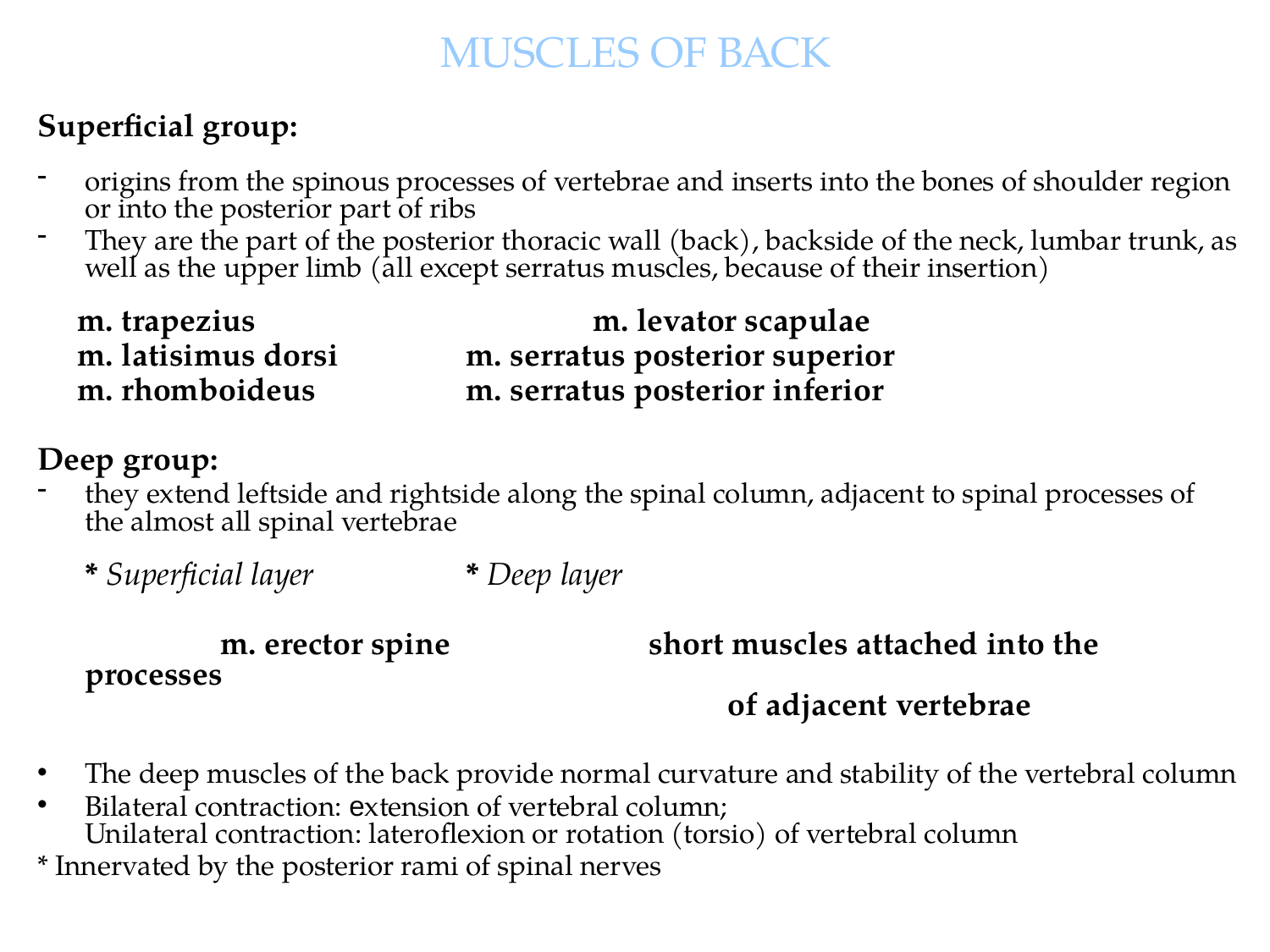

MUSCLES OF BACK
Superficial group:

origins from the spinous processes of vertebrae and inserts into the bones of shoulder region or into the posterior part of ribs
They are the part of the posterior thoracic wall (back), backside of the neck, lumbar trunk, as well as the upper limb (all except serratus muscles, because of their insertion)

     m. trapezius			m. levator scapulae
     m. latisimus dorsi		m. serratus posterior superior
     m. rhomboideus		m. serratus posterior inferior

Deep group:
they extend leftside and rightside along the spinal column, adjacent to spinal processes of the almost all spinal vertebrae

	* Superficial layer		* Deep layer

  		 m. erector spine		       short muscles attached into the processes
					 of adjacent vertebrae

The deep muscles of the back provide normal curvature and stability of the vertebral column
Bilateral contraction: еxtension of vertebral column;
Unilateral contraction: lateroflexion or rotation (torsio) of vertebral column
* Innervated by the posterior rami of spinal nerves